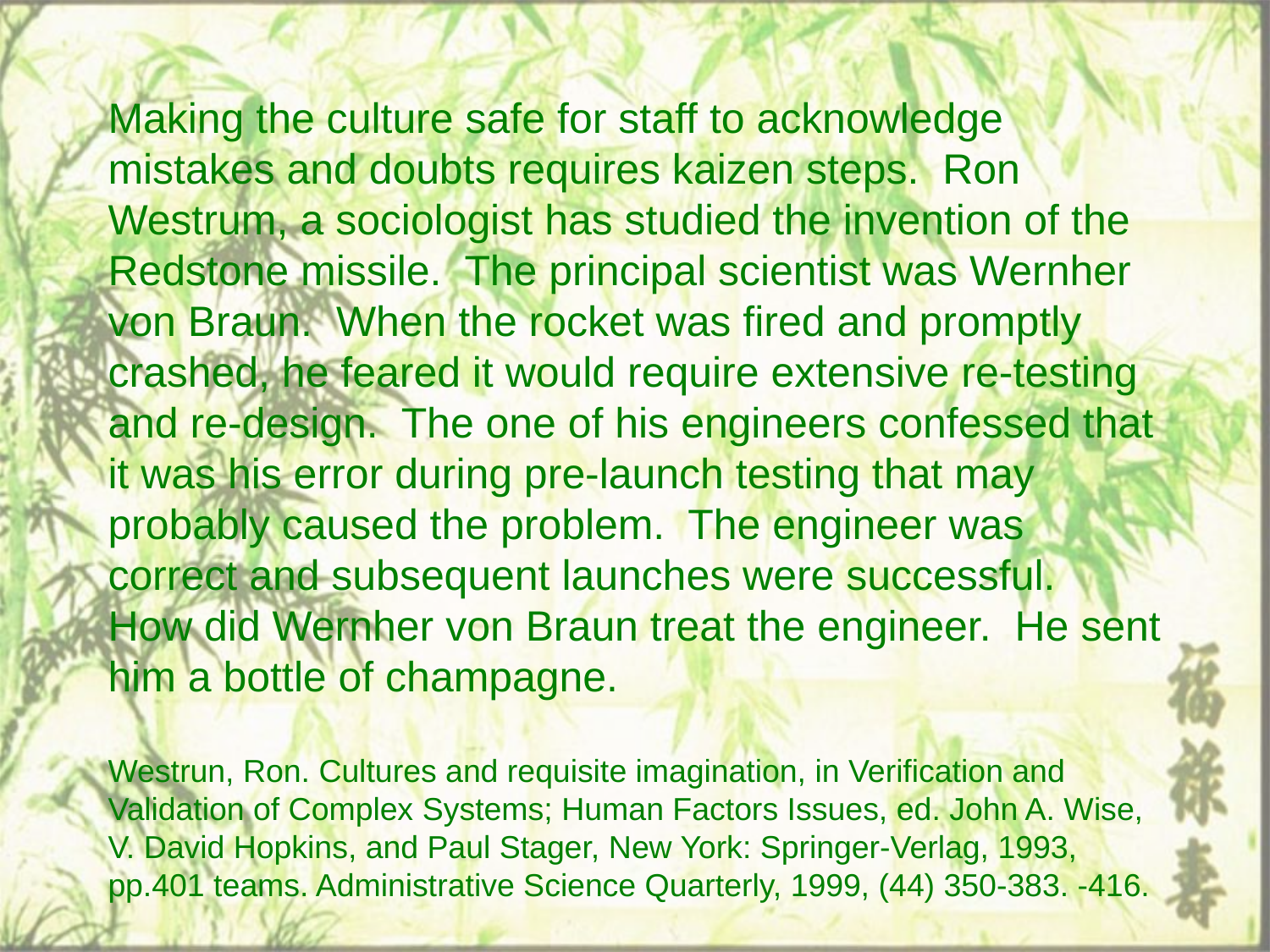

Making the culture safe for staff to acknowledge mistakes and doubts requires kaizen steps.  Ron Westrum, a sociologist has studied the invention of the Redstone missile.  The principal scientist was Wernher von Braun.  When the rocket was fired and promptly crashed, he feared it would require extensive re-testing and re-design.  The one of his engineers confessed that it was his error during pre-launch testing that may probably caused the problem.  The engineer was correct and subsequent launches were successful.  How did Wernher von Braun treat the engineer.  He sent him a bottle of champagne.

Westrun, Ron. Cultures and requisite imagination, in Verification and Validation of Complex Systems; Human Factors Issues, ed. John A. Wise, V. David Hopkins, and Paul Stager, New York: Springer-Verlag, 1993, pp.401 teams. Administrative Science Quarterly, 1999, (44) 350-383. -416.